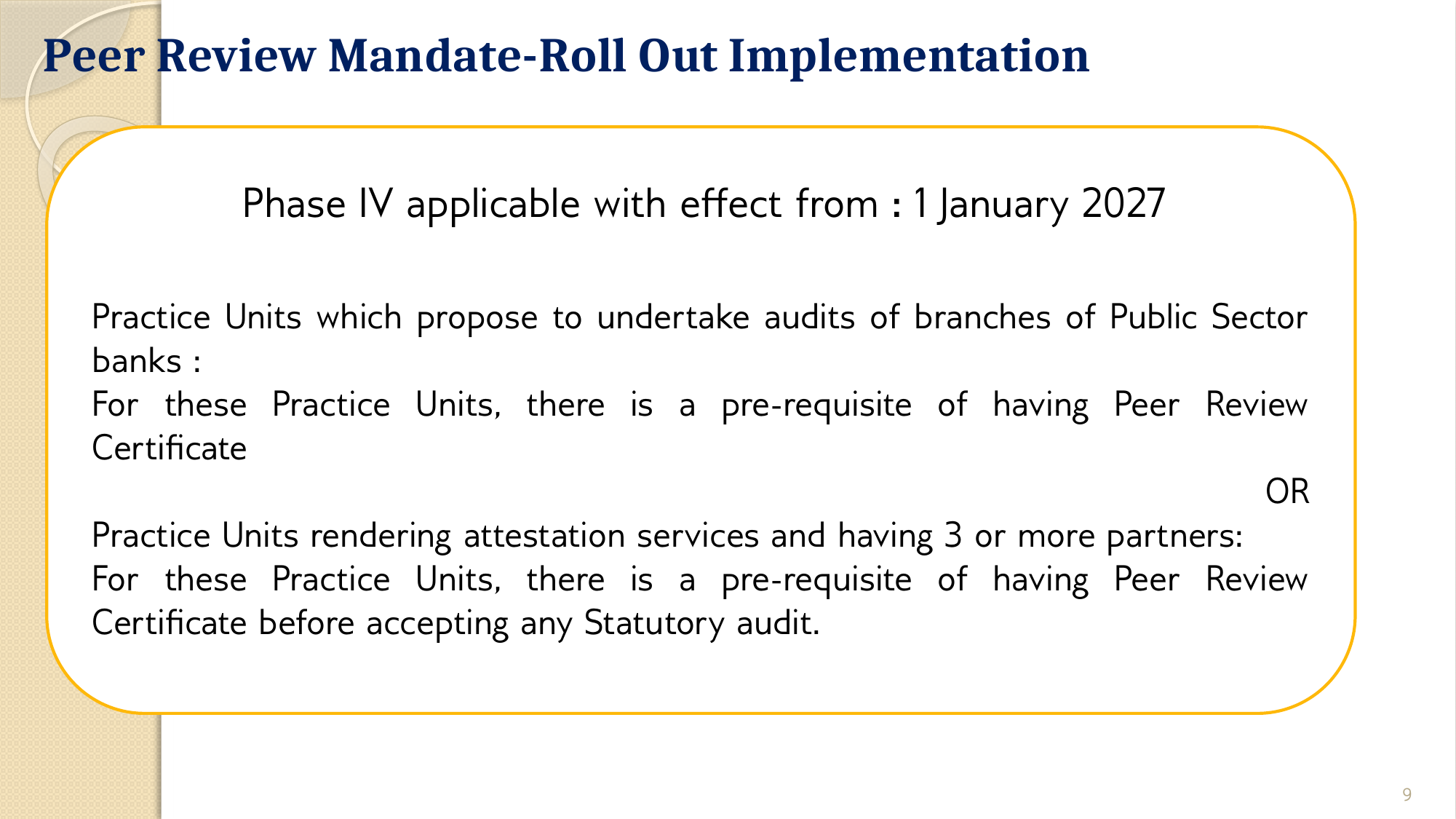

Peer Review Mandate-Roll Out Implementation

Phase IV applicable with effect from : 1 January 2027
Practice Units which propose to undertake audits of branches of Public Sector banks :
For these Practice Units, there is a pre-requisite of having Peer Review Certificate
  OR
Practice Units rendering attestation services and having 3 or more partners:
For these Practice Units, there is a pre-requisite of having Peer Review Certificate before accepting any Statutory audit.
9